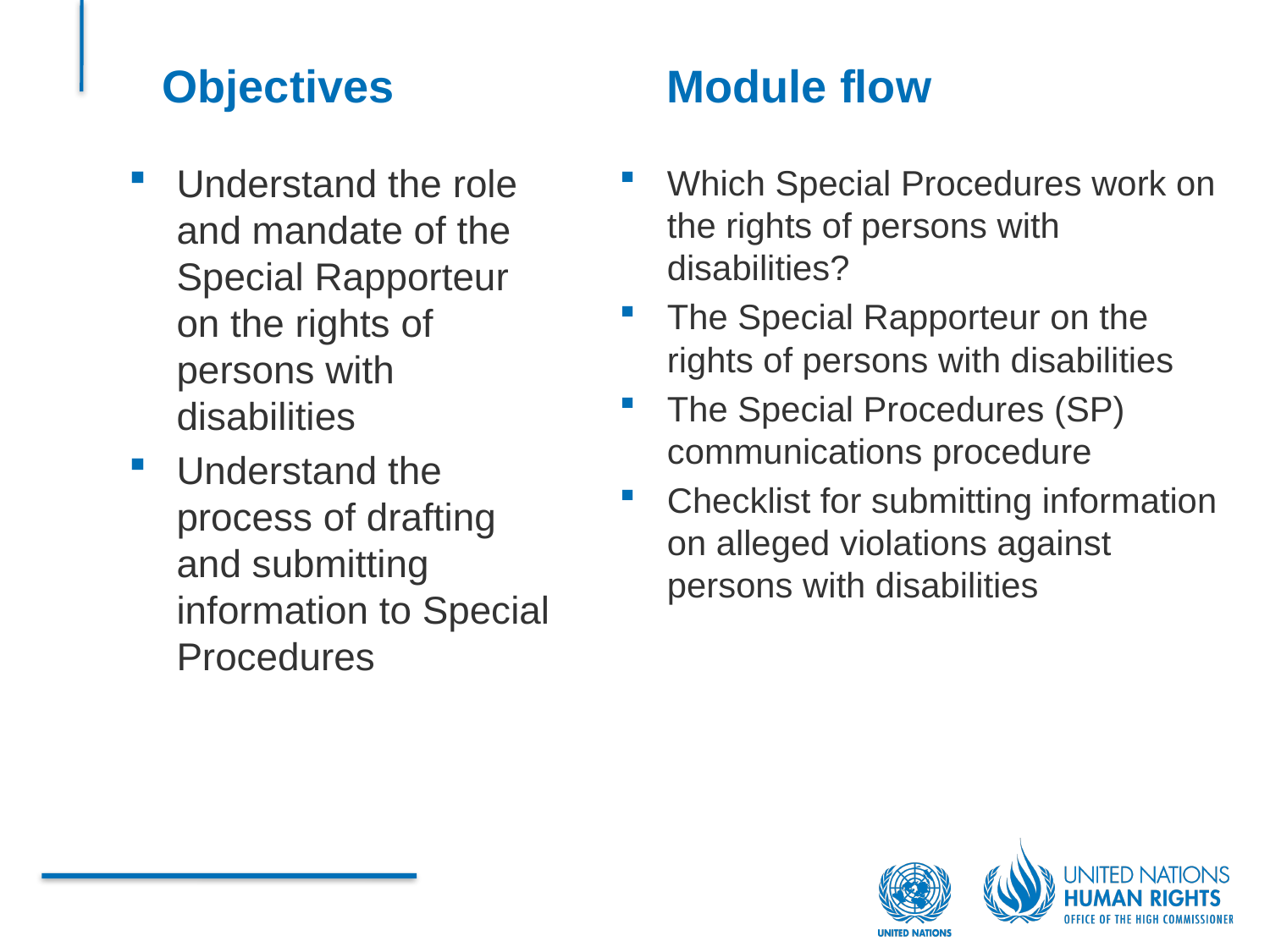

Objectives
Module flow
Understand the role and mandate of the Special Rapporteur on the rights of persons with disabilities
Understand the process of drafting and submitting information to Special Procedures
Which Special Procedures work on the rights of persons with disabilities?
The Special Rapporteur on the rights of persons with disabilities
The Special Procedures (SP) communications procedure
Checklist for submitting information on alleged violations against persons with disabilities